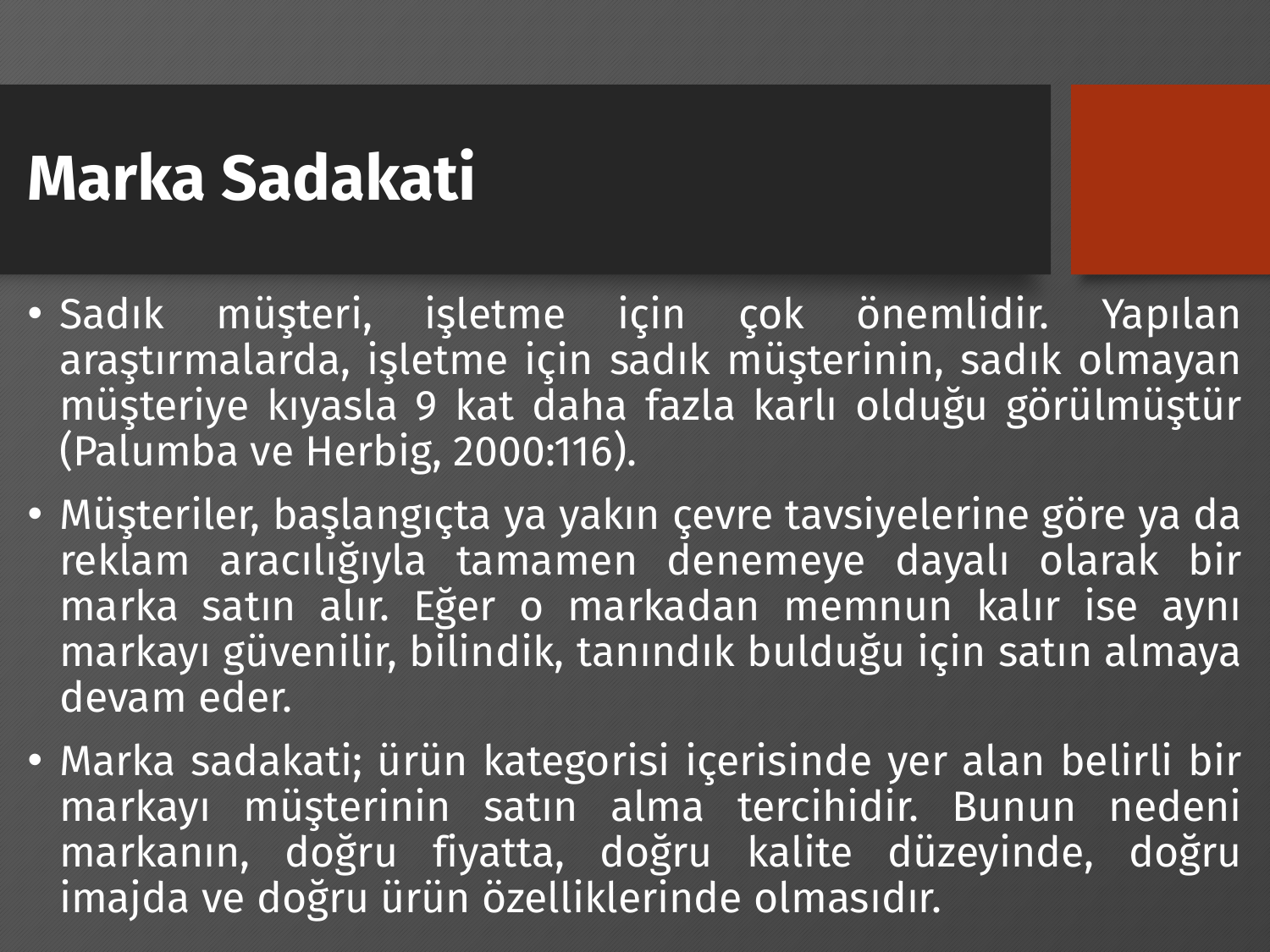

# Marka Sadakati
Sadık müşteri, işletme için çok önemlidir. Yapılan araştırmalarda, işletme için sadık müşterinin, sadık olmayan müşteriye kıyasla 9 kat daha fazla karlı olduğu görülmüştür (Palumba ve Herbig, 2000:116).
Müşteriler, başlangıçta ya yakın çevre tavsiyelerine göre ya da reklam aracılığıyla tamamen denemeye dayalı olarak bir marka satın alır. Eğer o markadan memnun kalır ise aynı markayı güvenilir, bilindik, tanındık bulduğu için satın almaya devam eder.
Marka sadakati; ürün kategorisi içerisinde yer alan belirli bir markayı müşterinin satın alma tercihidir. Bunun nedeni markanın, doğru fiyatta, doğru kalite düzeyinde, doğru imajda ve doğru ürün özelliklerinde olmasıdır.